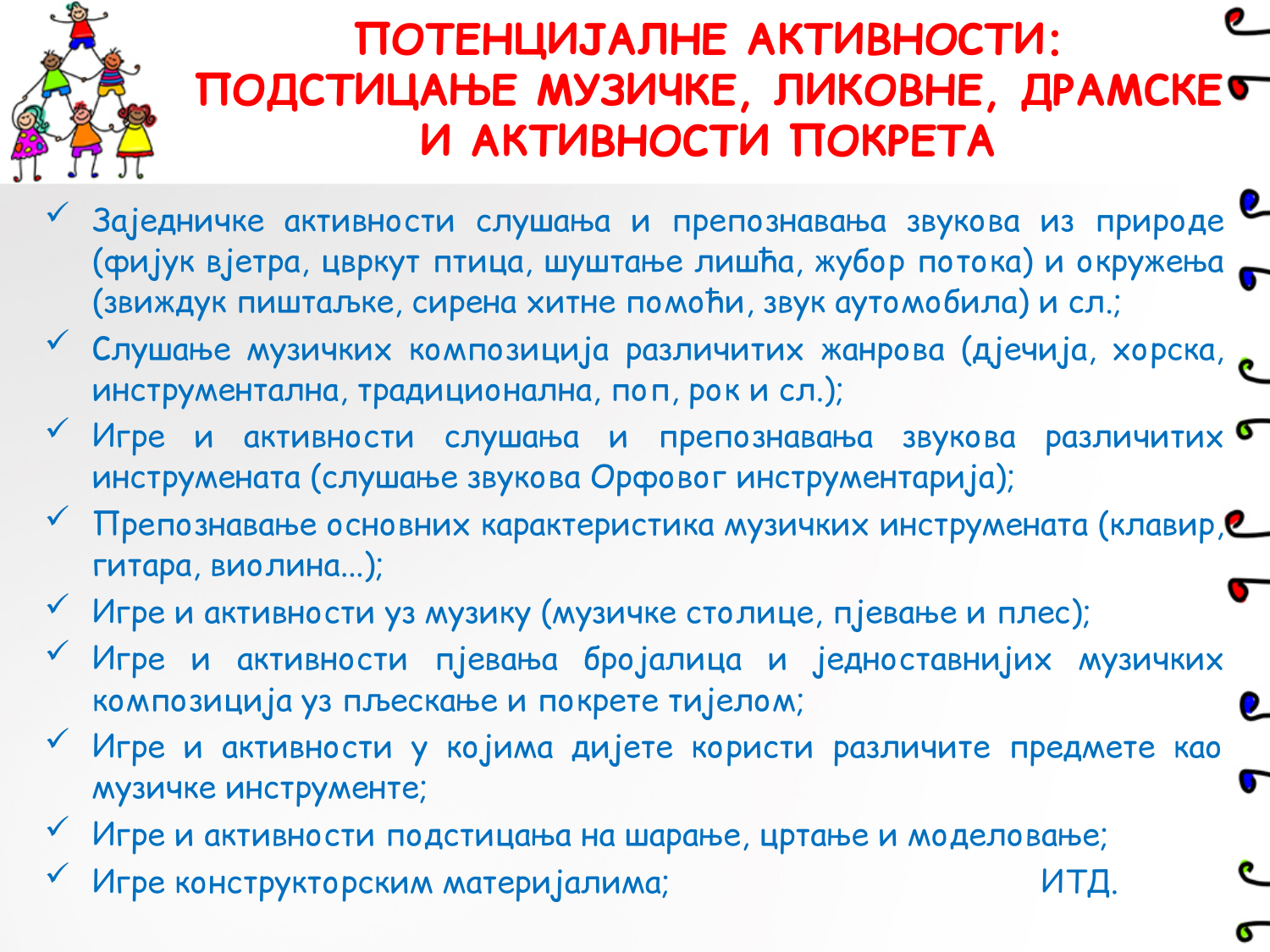

# ПОТЕНЦИЈАЛНЕ АКТИВНОСТИ: ПОДСТИЦАЊЕ МУЗИЧКЕ, ЛИКОВНЕ, ДРАМСКЕ  И АКТИВНОСТИ ПОКРЕТА
Заједничке активности слушања и препознавања звукова из природе (фијук вјетра, цвркут птица, шуштање лишћа, жубор потока) и окружења (звиждук пиштаљке, сирена хитне помоћи, звук аутомобила) и сл.;
Слушање музичких композиција различитих жанрова (дјечија, хорска, инструментална, традиционална, поп, рок и сл.);
Игре и активности слушања и препознавања звукова различитих инструмената (слушање звукова Орфовог инструментарија);
Препознавање основних карактеристика музичких инструмената (клавир, гитара, виолина...);
Игре и активности уз музику (музичке столице, пјевање и плес);
Игре и активности пјевања бројалица и једноставнијих музичких композиција уз пљескање и покрете тијелом;
Игре и активности у којима дијете користи различите предмете као музичке инструменте;
Игре и активности подстицања на шарање, цртање и моделовање;
Игре конструкторским материјалима;                                       ИТД.